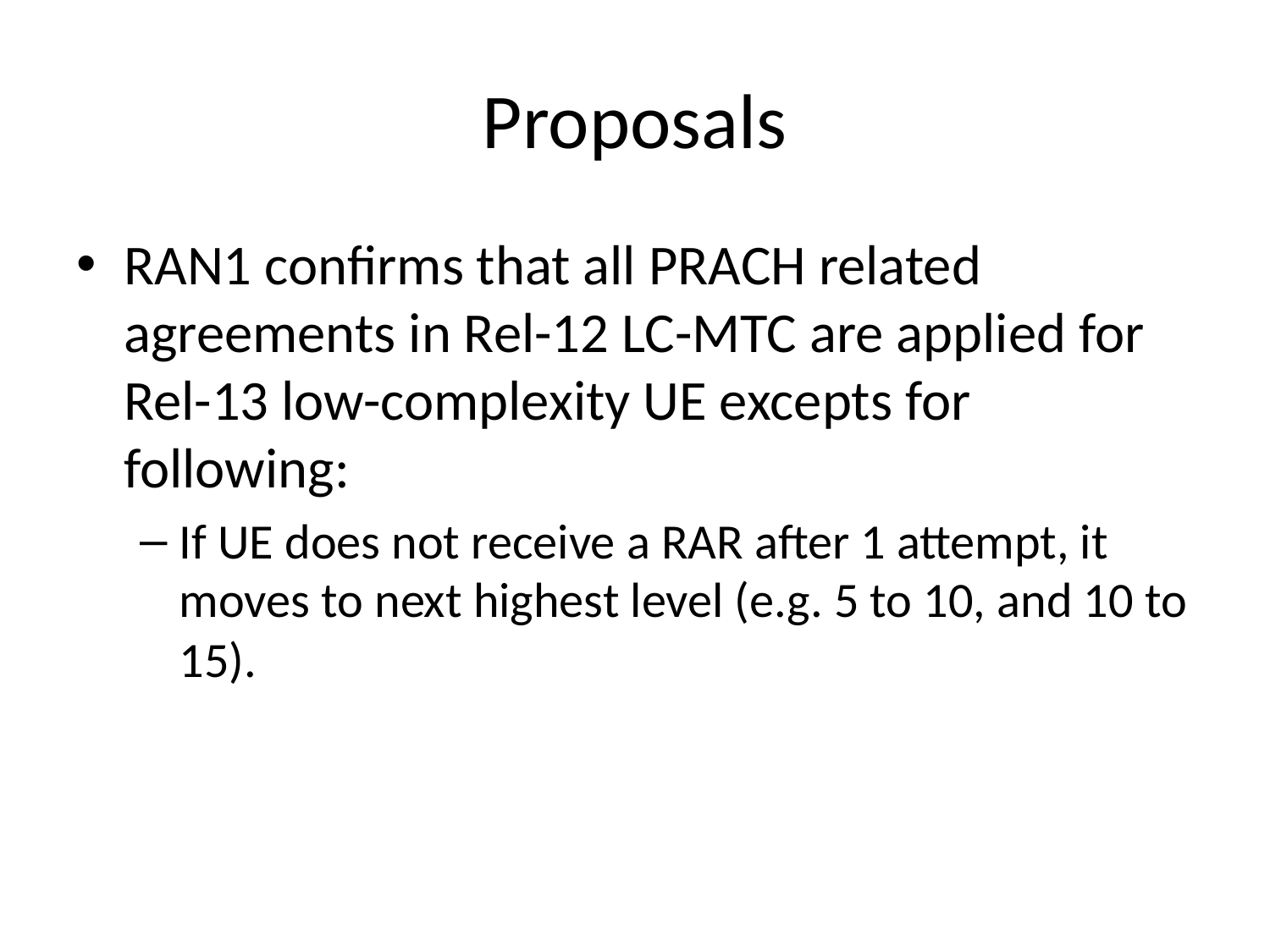

# Proposals
RAN1 confirms that all PRACH related agreements in Rel-12 LC-MTC are applied for Rel-13 low-complexity UE excepts for following:
If UE does not receive a RAR after 1 attempt, it moves to next highest level (e.g. 5 to 10, and 10 to 15).